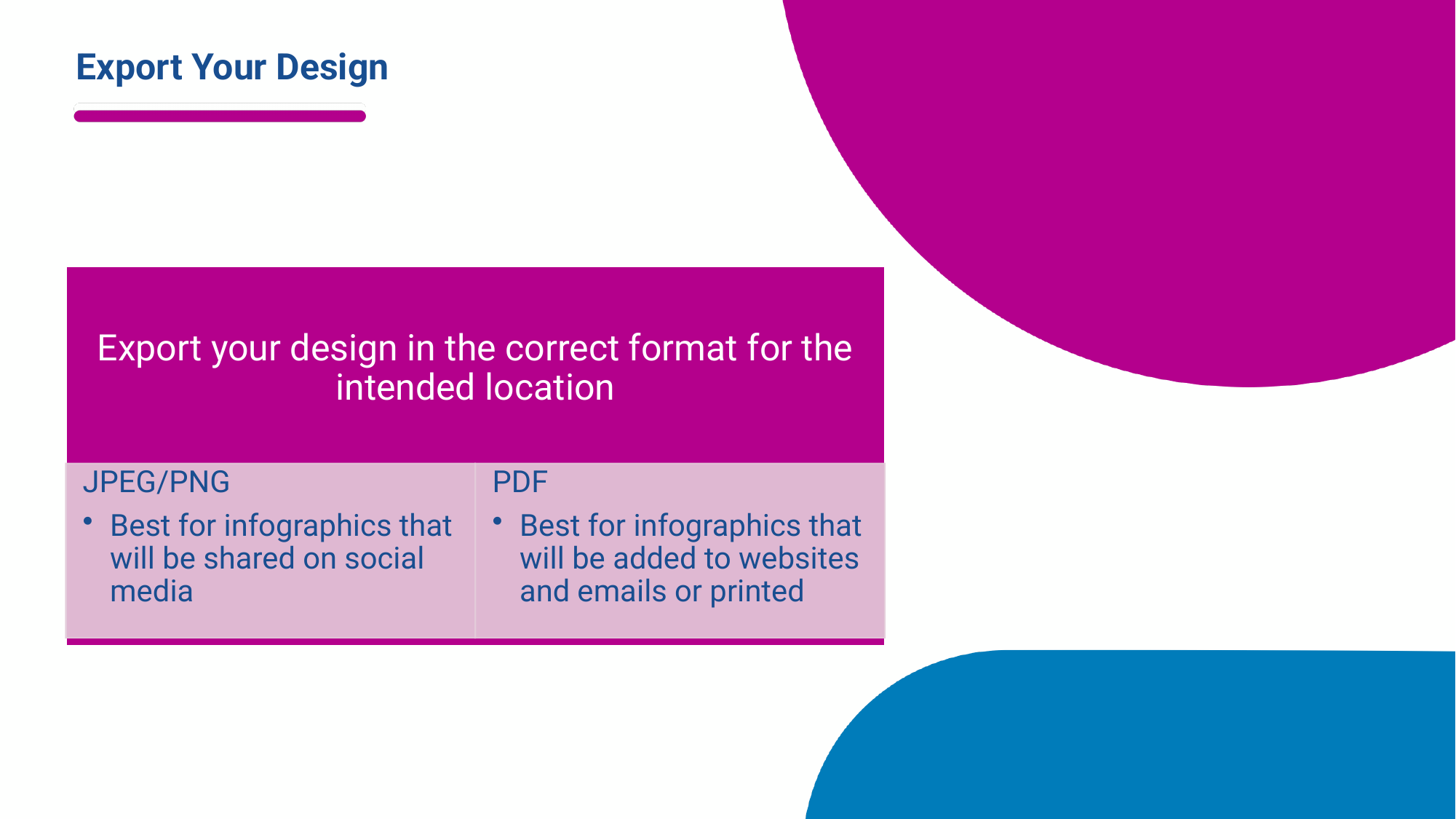

# Export Your Design
Export your design in the correct format for the intended location
JPEG/PNG
Best for infographics that will be shared on social media
PDF
Best for infographics that will be added to websites and emails or printed